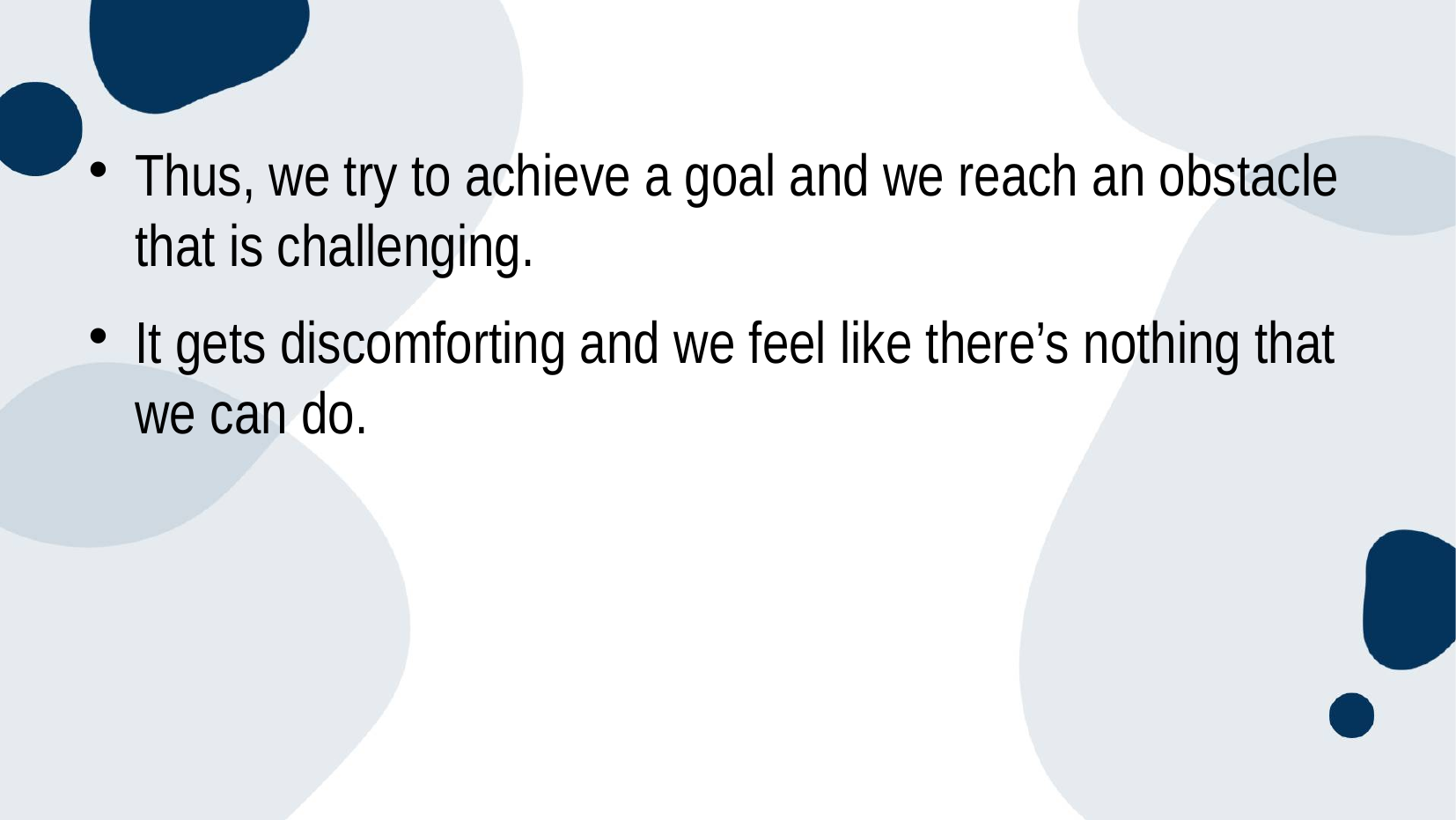

# Thus, we try to achieve a goal and we reach an obstacle that is challenging.
It gets discomforting and we feel like there’s nothing that we can do.